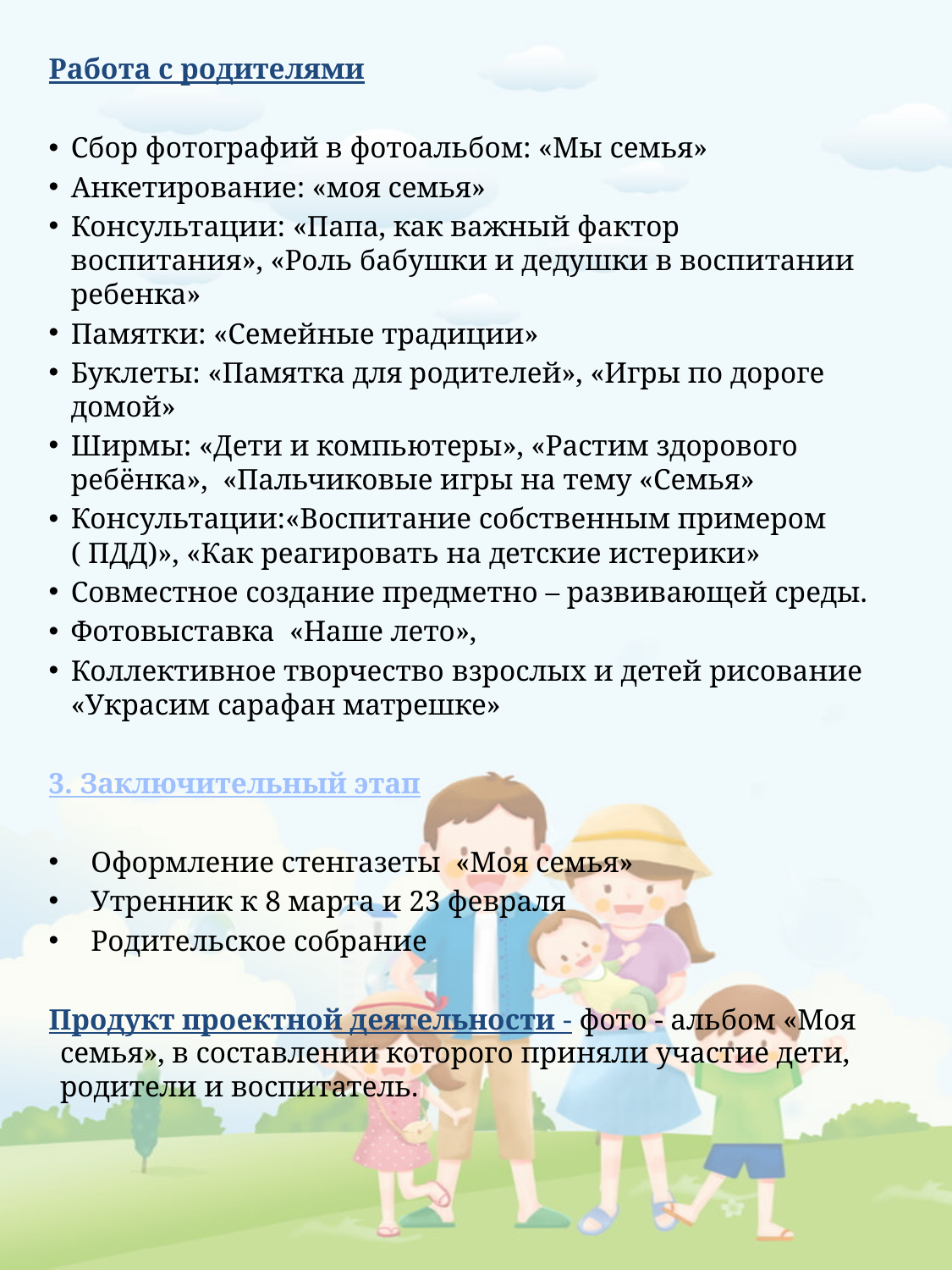

Работа с родителями

Сбор фотографий в фотоальбом: «Мы семья»
Анкетирование: «моя семья»
Консультации: «Папа, как важный фактор воспитания», «Роль бабушки и дедушки в воспитании ребенка»
Памятки: «Семейные традиции»
Буклеты: «Памятка для родителей», «Игры по дороге домой»
Ширмы: «Дети и компьютеры», «Растим здорового ребёнка»,  «Пальчиковые игры на тему «Семья»
Консультации:«Воспитание собственным примером ( ПДД)», «Как реагировать на детские истерики»
Совместное создание предметно – развивающей среды.
Фотовыставка  «Наше лето»,
Коллективное творчество взрослых и детей рисование  «Украсим сарафан матрешке»

3. Заключительный этап

Оформление стенгазеты  «Моя семья»
Утренник к 8 марта и 23 февраля
Родительское собрание

Продукт проектной деятельности - фото - альбом «Моя семья», в составлении которого приняли участие дети, родители и воспитатель.